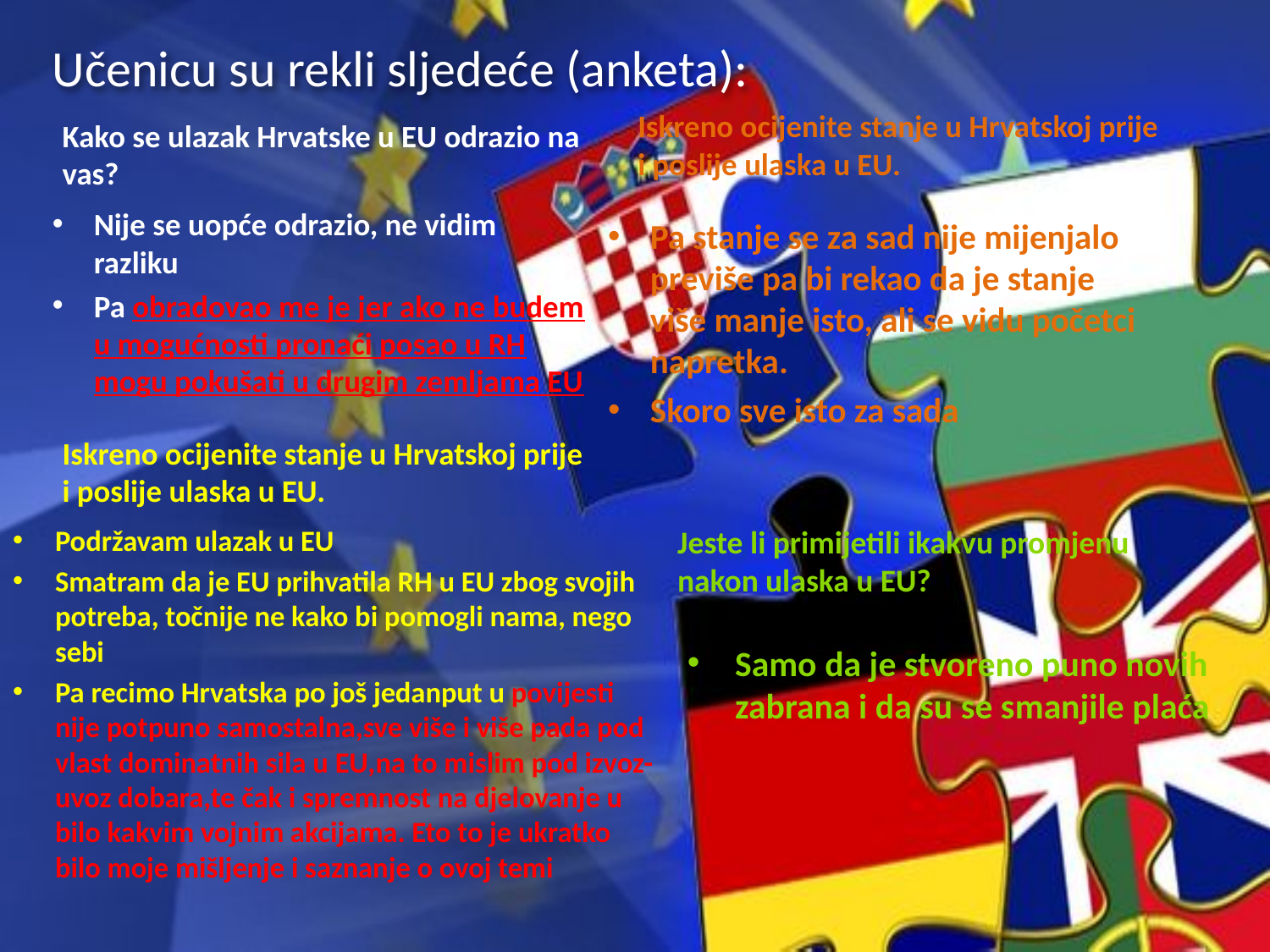

# Učenicu su rekli sljedeće (anketa):
Iskreno ocijenite stanje u Hrvatskoj prije i poslije ulaska u EU.
Kako se ulazak Hrvatske u EU odrazio na vas?
Nije se uopće odrazio, ne vidim razliku
Pa obradovao me je jer ako ne budem u mogućnosti pronaći posao u RH mogu pokušati u drugim zemljama EU

Pa stanje se za sad nije mijenjalo previše pa bi rekao da je stanje više manje isto, ali se vidu početci napretka.
Skoro sve isto za sada
Iskreno ocijenite stanje u Hrvatskoj prije i poslije ulaska u EU.
Podržavam ulazak u EU
Smatram da je EU prihvatila RH u EU zbog svojih potreba, točnije ne kako bi pomogli nama, nego sebi
Pa recimo Hrvatska po još jedanput u povijesti nije potpuno samostalna,sve više i više pada pod vlast dominatnih sila u EU,na to mislim pod izvoz-uvoz dobara,te čak i spremnost na djelovanje u bilo kakvim vojnim akcijama. Eto to je ukratko bilo moje mišljenje i saznanje o ovoj temi
Jeste li primijetili ikakvu promjenu nakon ulaska u EU?
Samo da je stvoreno puno novih zabrana i da su se smanjile plaća